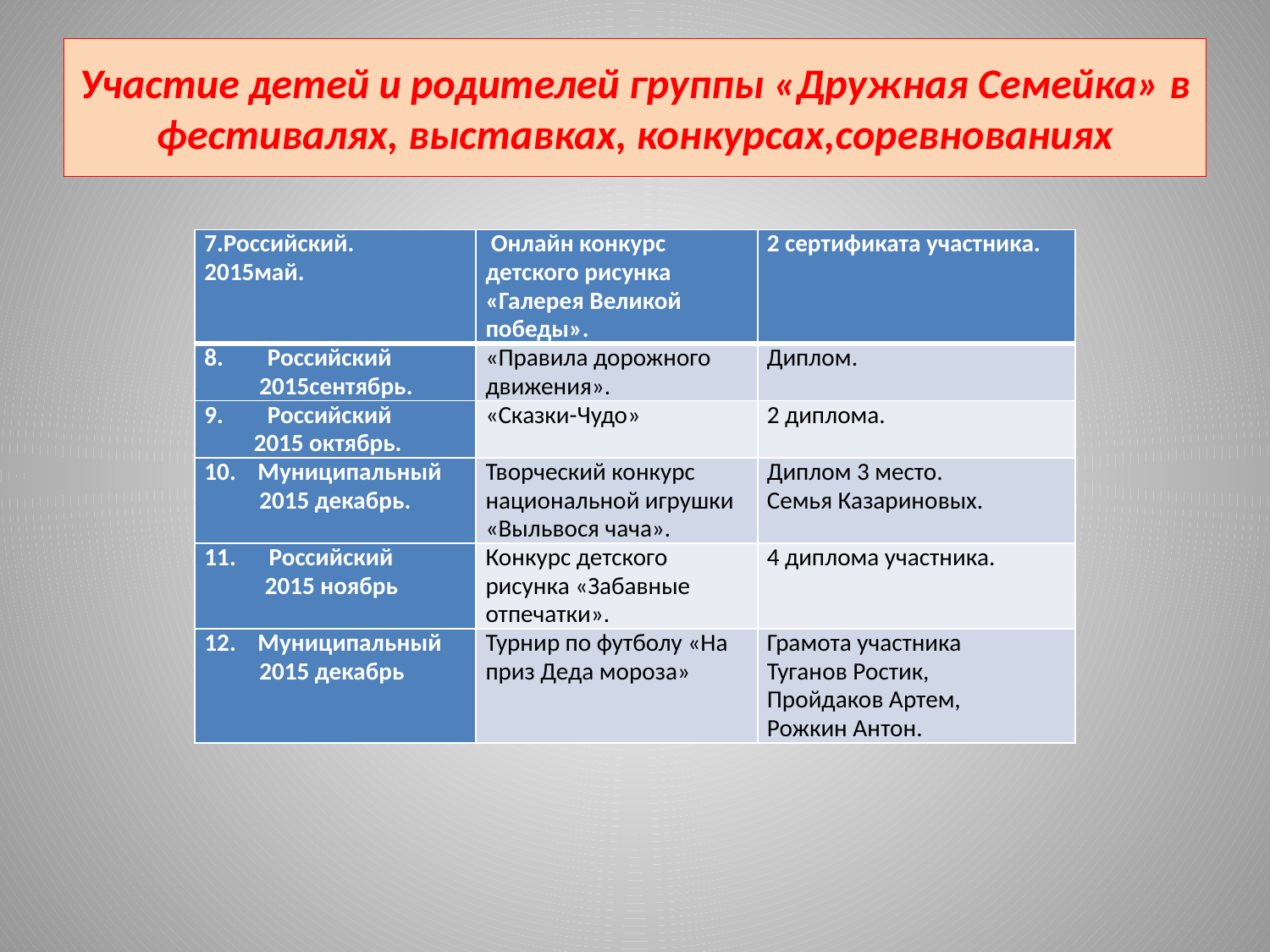

# Участие детей и родителей группы «Дружная Семейка» в фестивалях, выставках, конкурсах,соревнованиях
| 7.Российский. 2015май. | Онлайн конкурс детского рисунка «Галерея Великой победы». | 2 сертификата участника. |
| --- | --- | --- |
| 8. Российский 2015сентябрь. | «Правила дорожного движения». | Диплом. |
| 9. Российский 2015 октябрь. | «Сказки-Чудо» | 2 диплома. |
| 10. Муниципальный 2015 декабрь. | Творческий конкурс национальной игрушки «Выльвося чача». | Диплом 3 место. Семья Казариновых. |
| 11. Российский 2015 ноябрь | Конкурс детского рисунка «Забавные отпечатки». | 4 диплома участника. |
| 12. Муниципальный 2015 декабрь | Турнир по футболу «На приз Деда мороза» | Грамота участника Туганов Ростик, Пройдаков Артем, Рожкин Антон. |